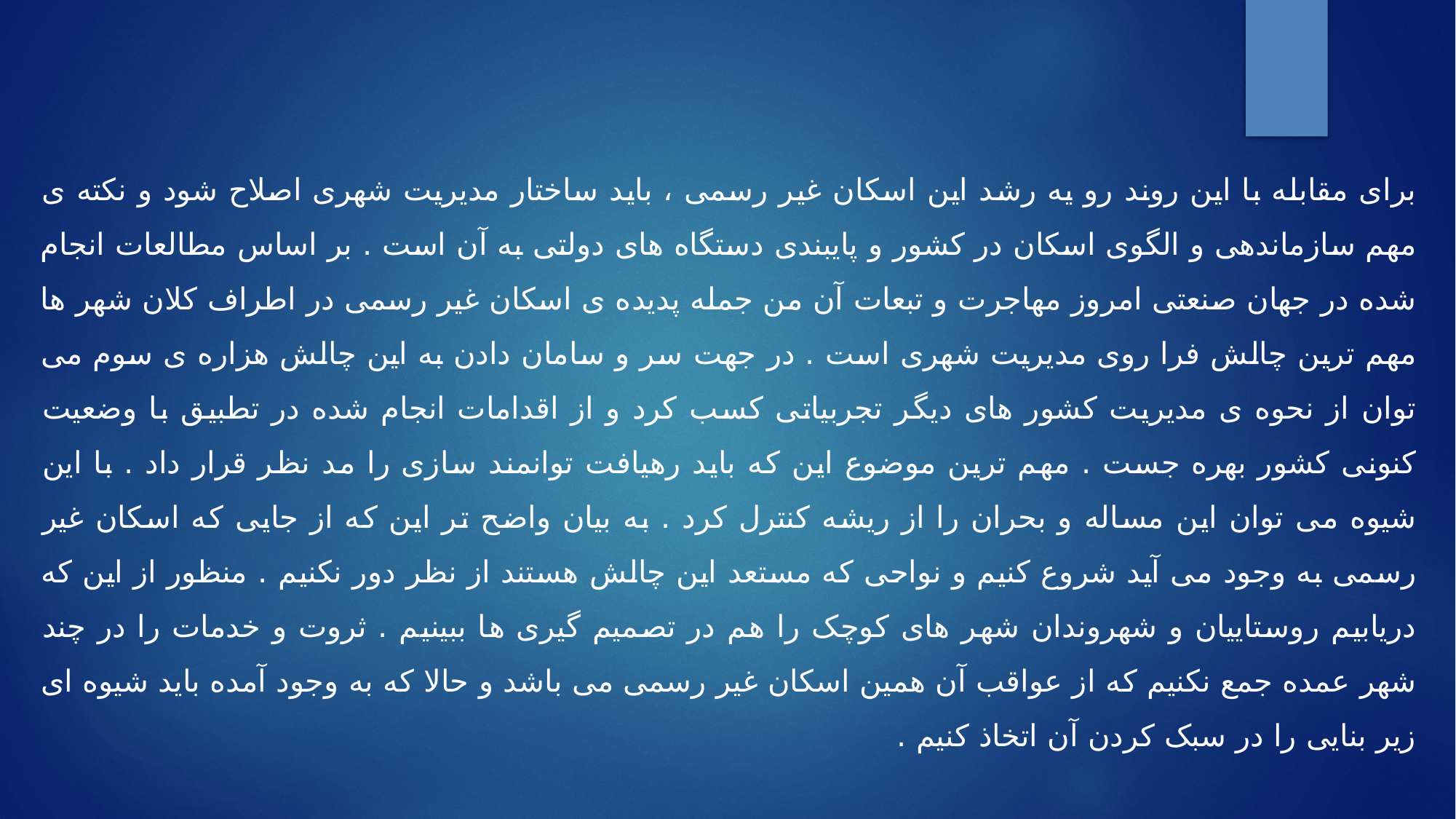

برای مقابله با این روند رو یه رشد این اسکان غیر رسمی ، باید ساختار مدیریت شهری اصلاح شود و نکته ی مهم سازماندهی و الگوی اسکان در کشور و پایبندی دستگاه های دولتی به آن است . بر اساس مطالعات انجام شده در جهان صنعتی امروز مهاجرت و تبعات آن من جمله پدیده ی اسکان غیر رسمی در اطراف کلان شهر ها مهم ترین چالش فرا روی مدیریت شهری است . در جهت سر و سامان دادن به این چالش هزاره ی سوم می توان از نحوه ی مدیریت کشور های دیگر تجربیاتی کسب کرد و از اقدامات انجام شده در تطبیق با وضعیت کنونی کشور بهره جست . مهم ترین موضوع این که باید رهیافت توانمند سازی را مد نظر قرار داد . با این شیوه می توان این مساله و بحران را از ریشه کنترل کرد . به بیان واضح تر این که از جایی که اسکان غیر رسمی به وجود می آید شروع کنیم و نواحی که مستعد این چالش هستند از نظر دور نکنیم . منظور از این که دریابیم روستاییان و شهروندان شهر های کوچک را هم در تصمیم گیری ها ببینیم . ثروت و خدمات را در چند شهر عمده جمع نکنیم که از عواقب آن همین اسکان غیر رسمی می باشد و حالا که به وجود آمده باید شیوه ای زیر بنایی را در سبک کردن آن اتخاذ کنیم .